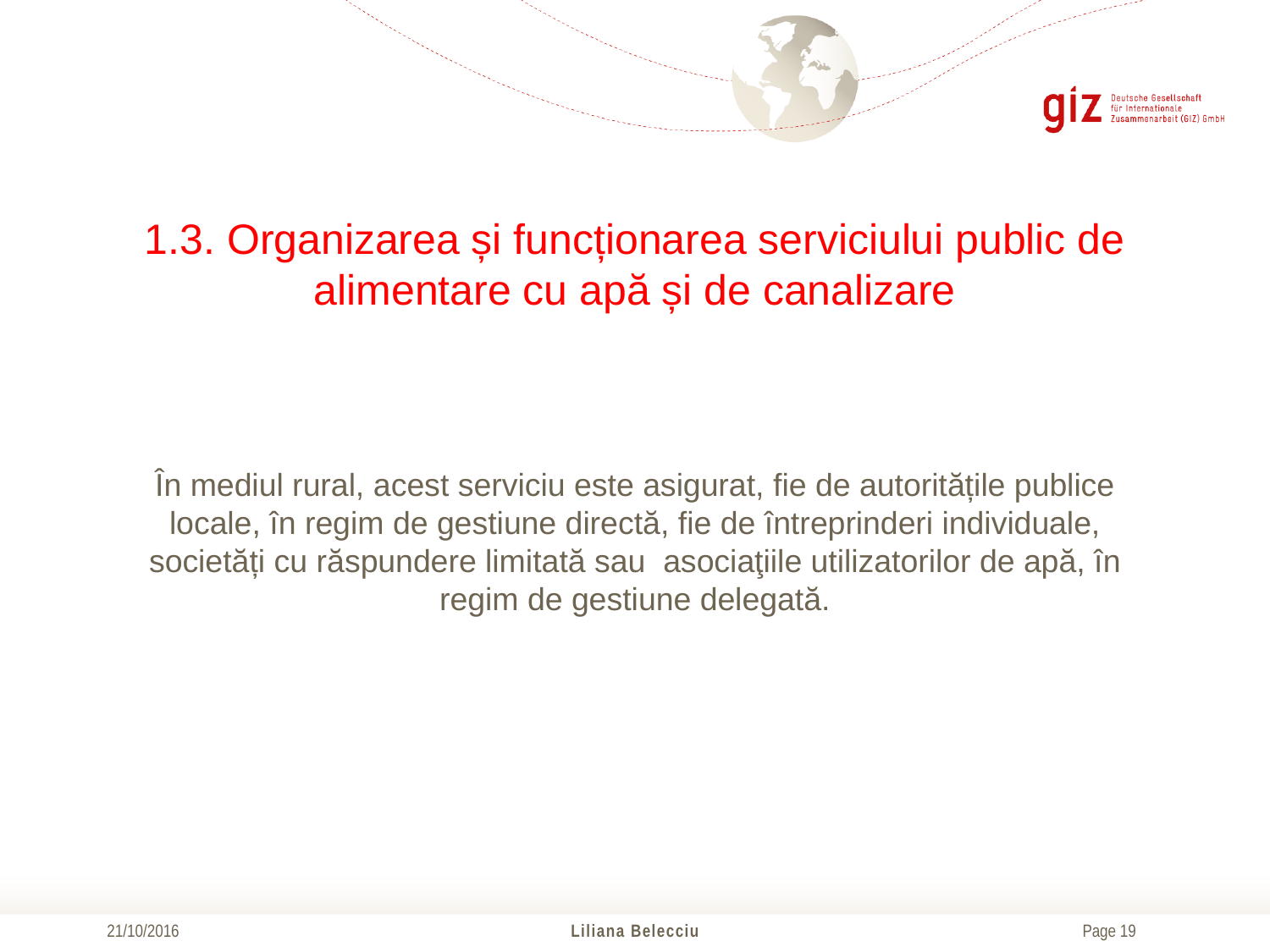

# 1.3. Organizarea și funcționarea serviciului public de alimentare cu apă și de canalizare

În mediul rural, acest serviciu este asigurat, fie de autoritățile publice locale, în regim de gestiune directă, fie de întreprinderi individuale, societăți cu răspundere limitată sau  asociaţiile utilizatorilor de apă, în regim de gestiune delegată.
21/10/2016
Liliana Belecciu